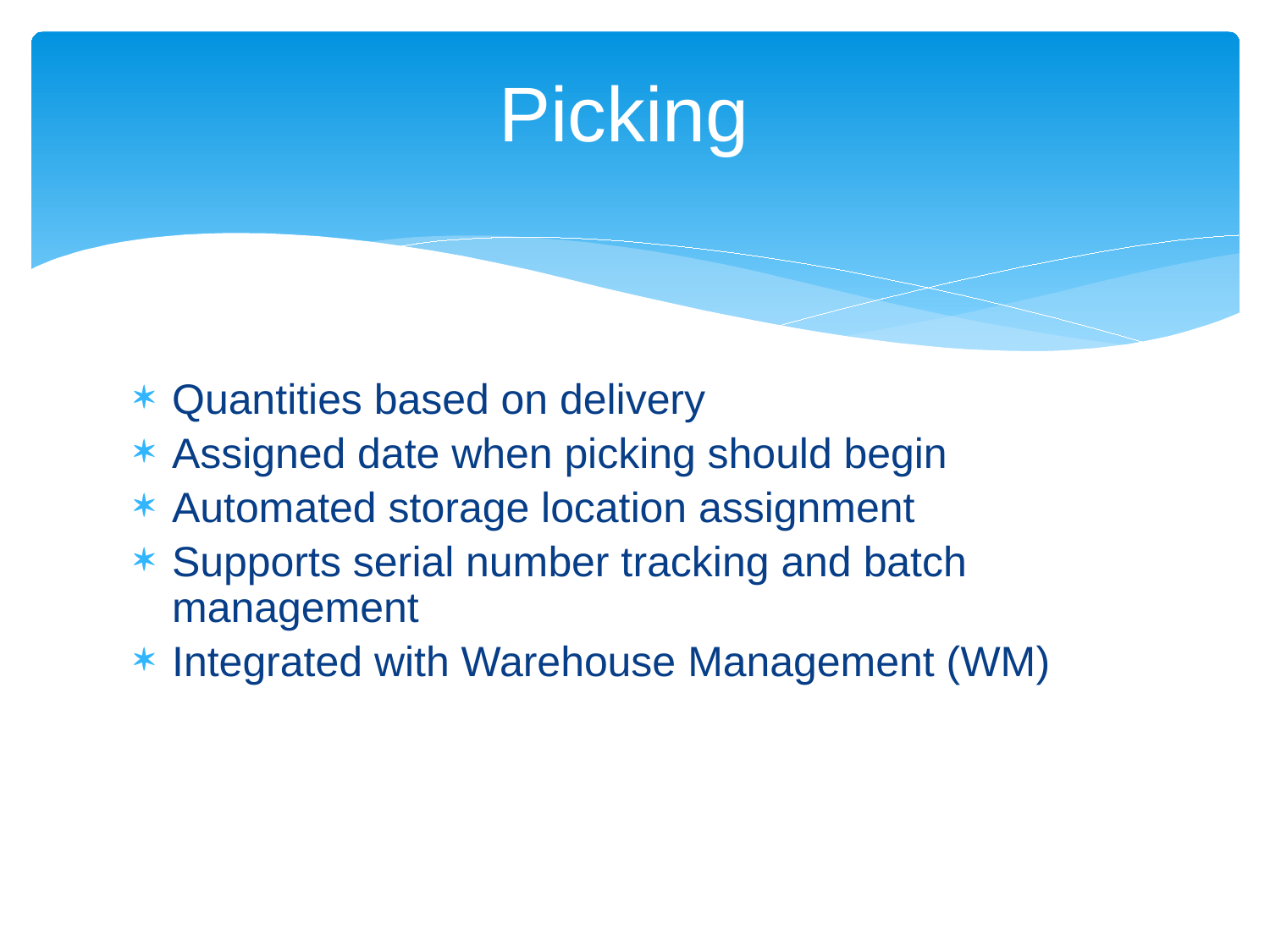

# Picking
Quantities based on delivery
Assigned date when picking should begin
Automated storage location assignment
Supports serial number tracking and batch management
Integrated with Warehouse Management (WM)